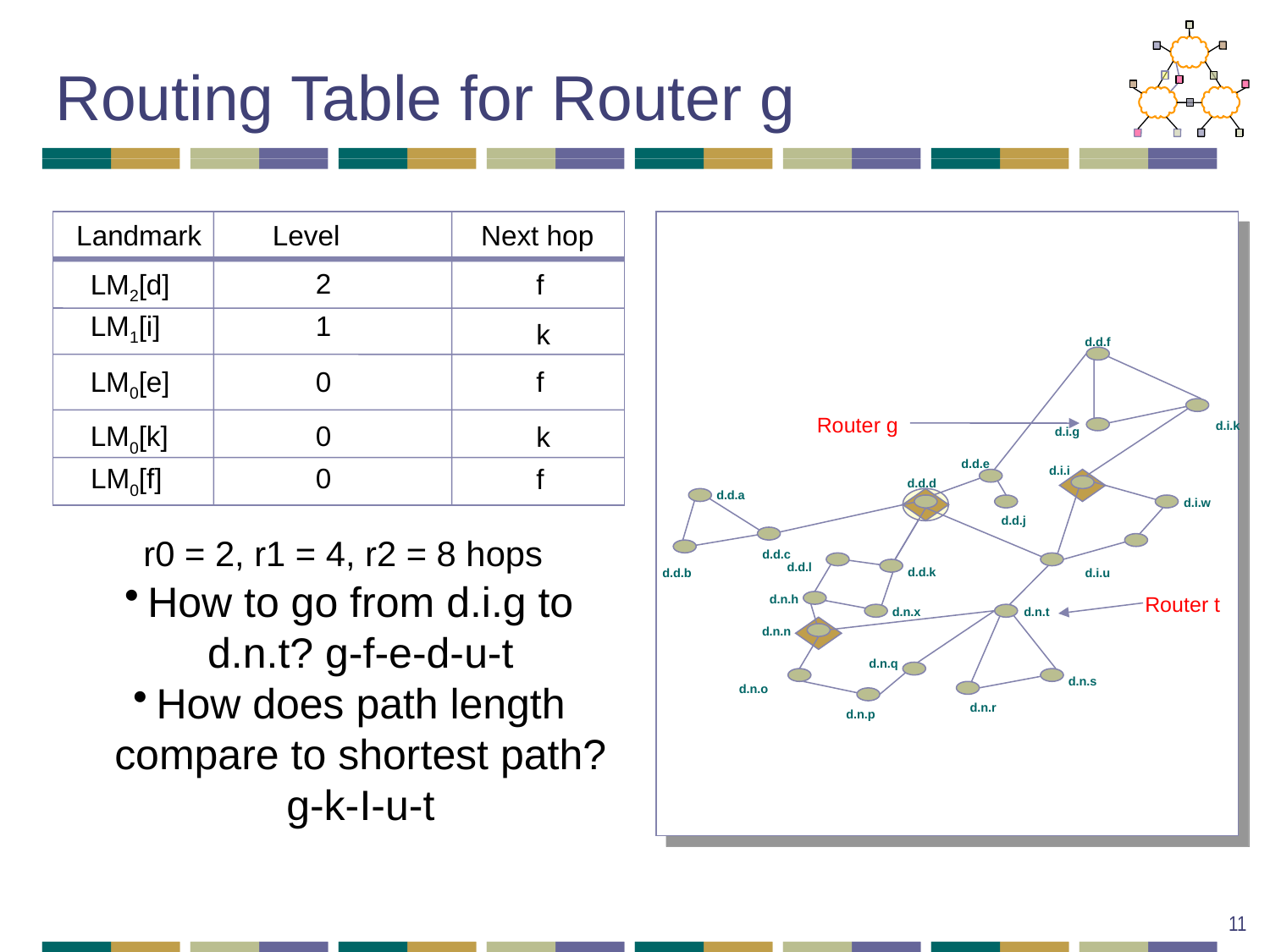

# Routing Table for Router g
Landmark
Level
Next hop

2
LM2[d]
f
LM1[i]
1

k

LM0[e]
0
f

LM0[k]
0
k
LM0[f]
0
f

d.d.f

d.i.k

d.i.g

d.d.e

d.i.i

d.d.d

d.d.a

d.i.w

d.d.j

d.d.c

d.d.l

d.d.k
d.d.b

d.i.u

d.n.h

d.n.x
d.n.t

d.n.n

d.n.q

d.n.s

d.n.o

d.n.r
d.n.p
Router g

r0 = 2, r1 = 4, r2 = 8 hops
How to go from d.i.g to d.n.t? g-f-e-d-u-t
How does path length compare to shortest path? g-k-I-u-t
Router t

11